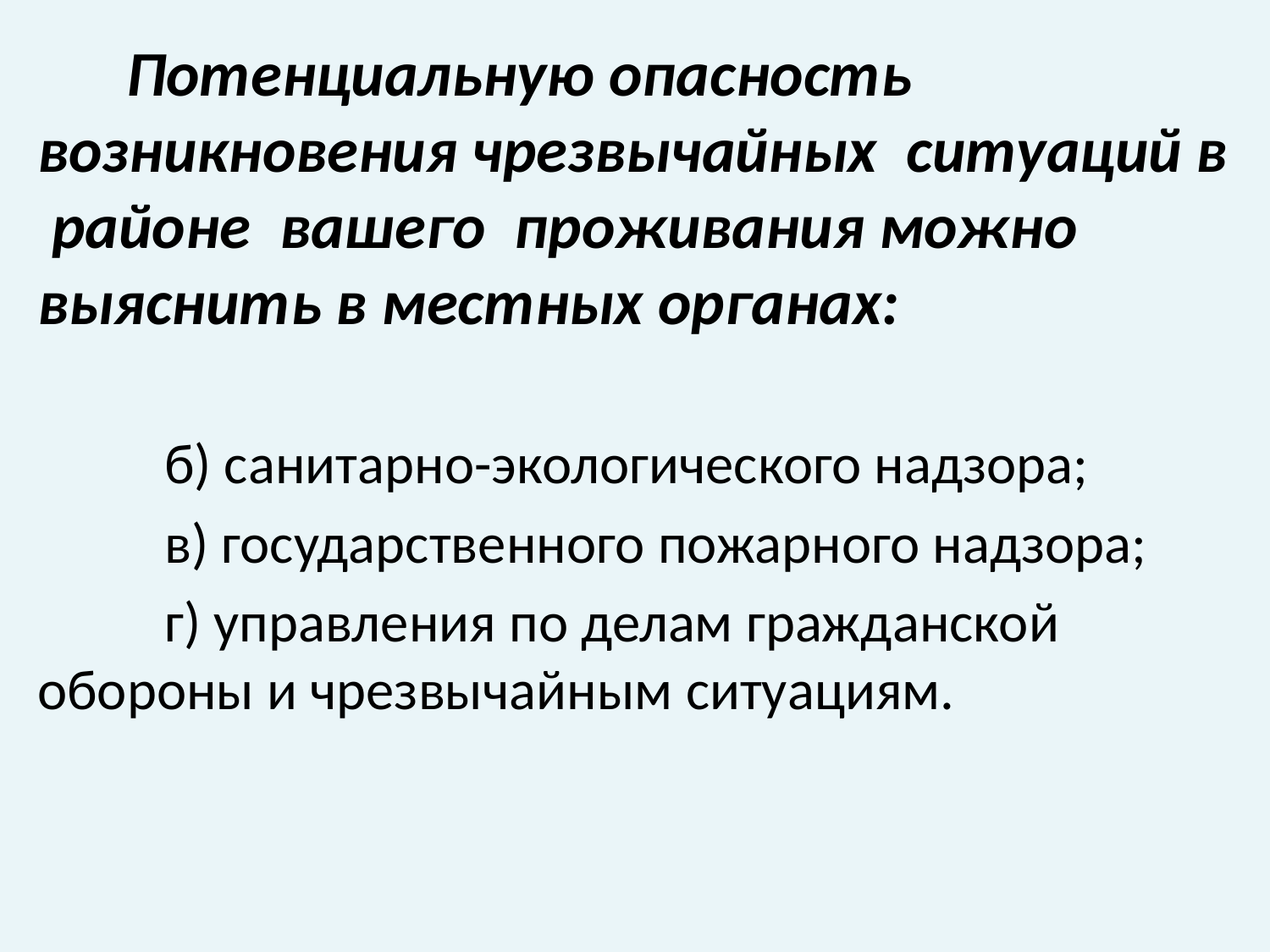

#
       Потенциальную опасность возникновения чрезвычайных  ситуаций в  районе  вашего  проживания можно выяснить в местных органах:

          б) санитарно-экологического надзора;
          в) государственного пожарного надзора;
          г) управления по делам гражданской обороны и чрезвычайным ситуациям.